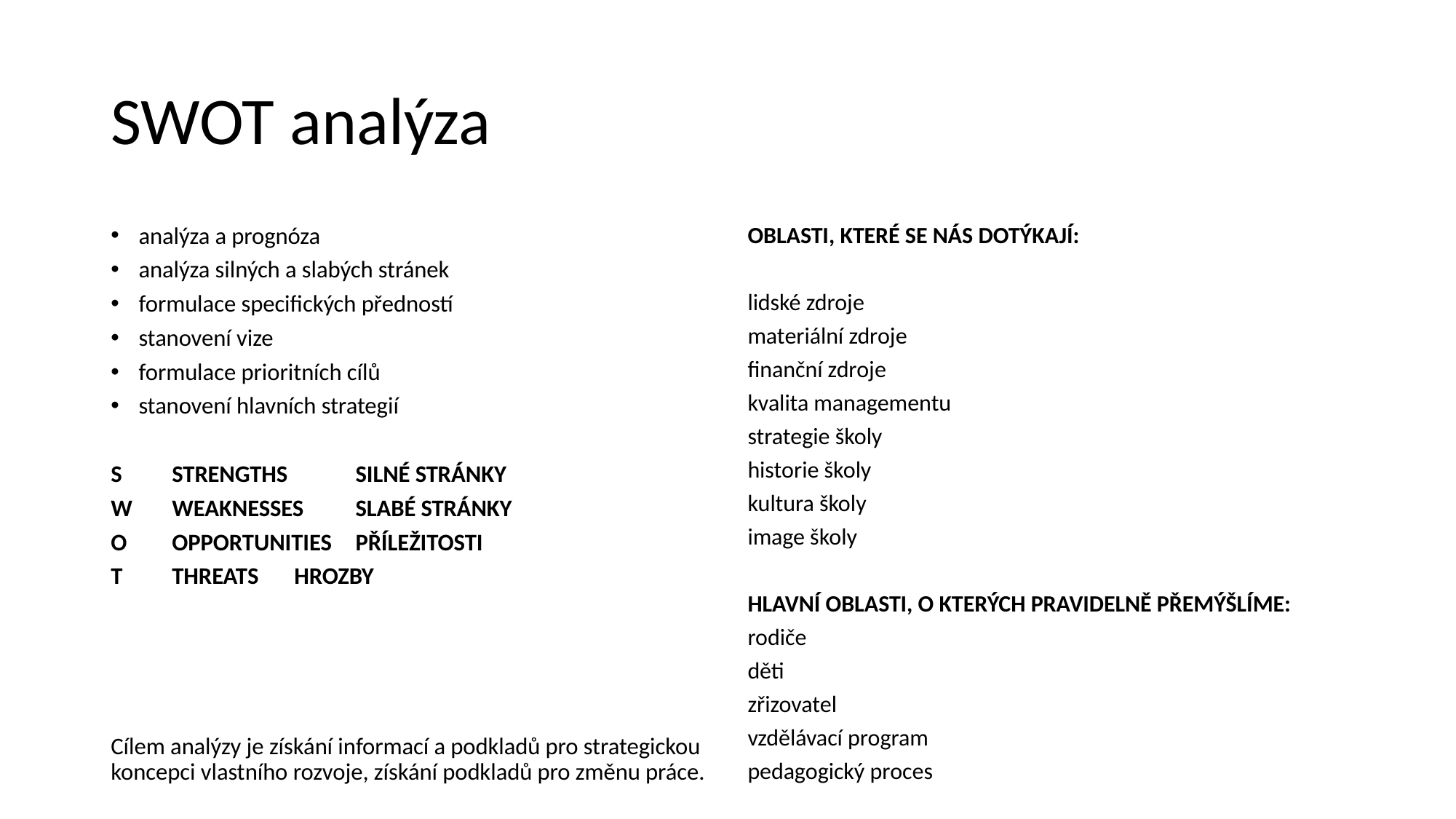

# SWOT analýza
analýza a prognóza
analýza silných a slabých stránek
formulace specifických předností
stanovení vize
formulace prioritních cílů
stanovení hlavních strategií

S 	STRENGTHS   	SILNÉ STRÁNKY
W	WEAKNESSES	SLABÉ STRÁNKY
O	OPPORTUNITIES	PŘÍLEŽITOSTI
T	THREATS		HROZBY

Cílem analýzy je získání informací a podkladů pro strategickou koncepci vlastního rozvoje, získání podkladů pro změnu práce.

OBLASTI, KTERÉ SE NÁS DOTÝKAJÍ:

lidské zdroje
materiální zdroje
finanční zdroje
kvalita managementu
strategie školy
historie školy
kultura školy
image školy

HLAVNÍ OBLASTI, O KTERÝCH PRAVIDELNĚ PŘEMÝŠLÍME:
rodiče
děti
zřizovatel
vzdělávací program
pedagogický proces